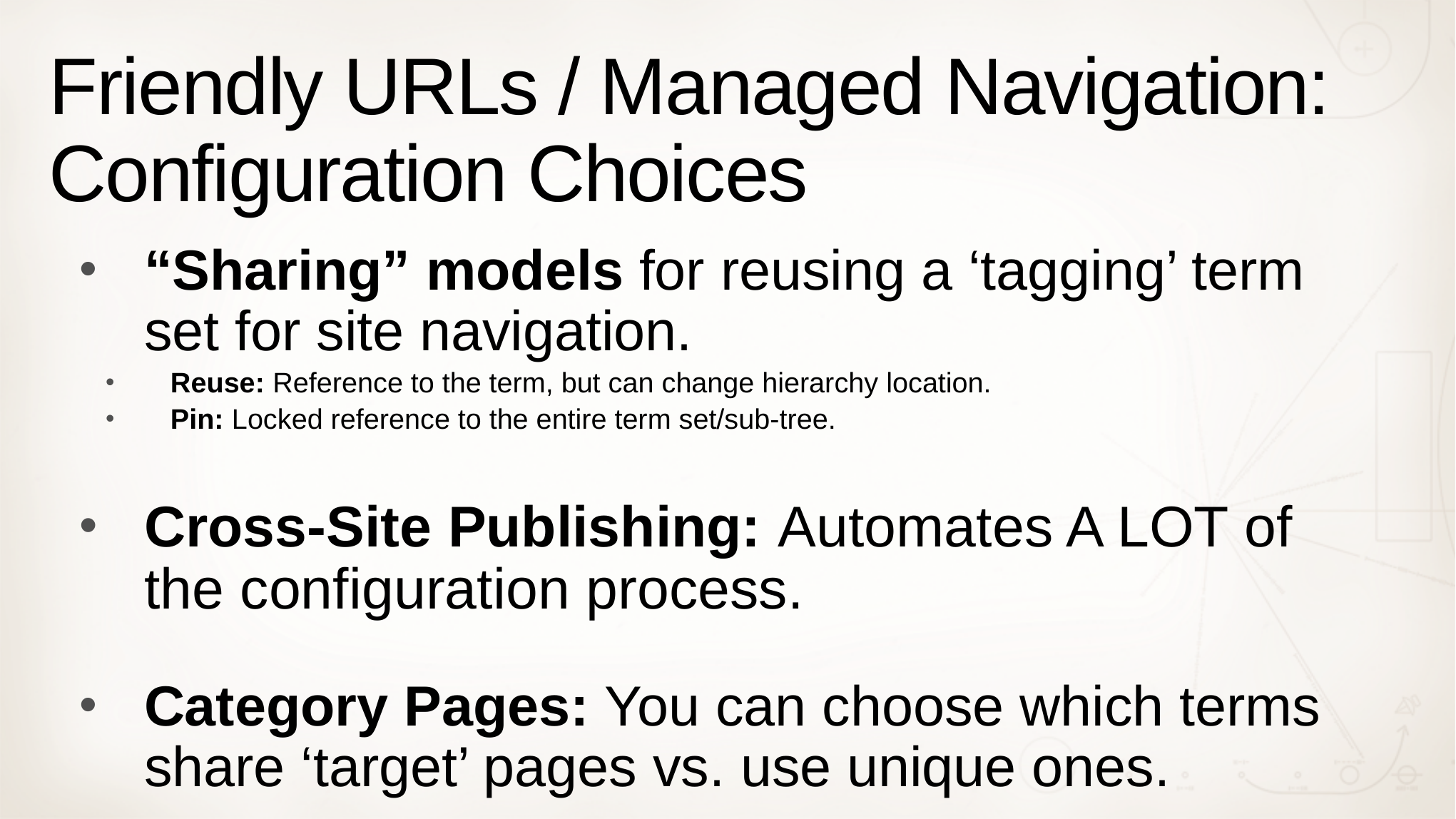

# Friendly URLs / Managed Navigation: Configuration Choices

“Sharing” models for reusing a ‘tagging’ term set for site navigation.
Reuse: Reference to the term, but can change hierarchy location.
Pin: Locked reference to the entire term set/sub-tree.

Cross-Site Publishing: Automates A LOT of the configuration process.

Category Pages: You can choose which terms share ‘target’ pages vs. use unique ones.